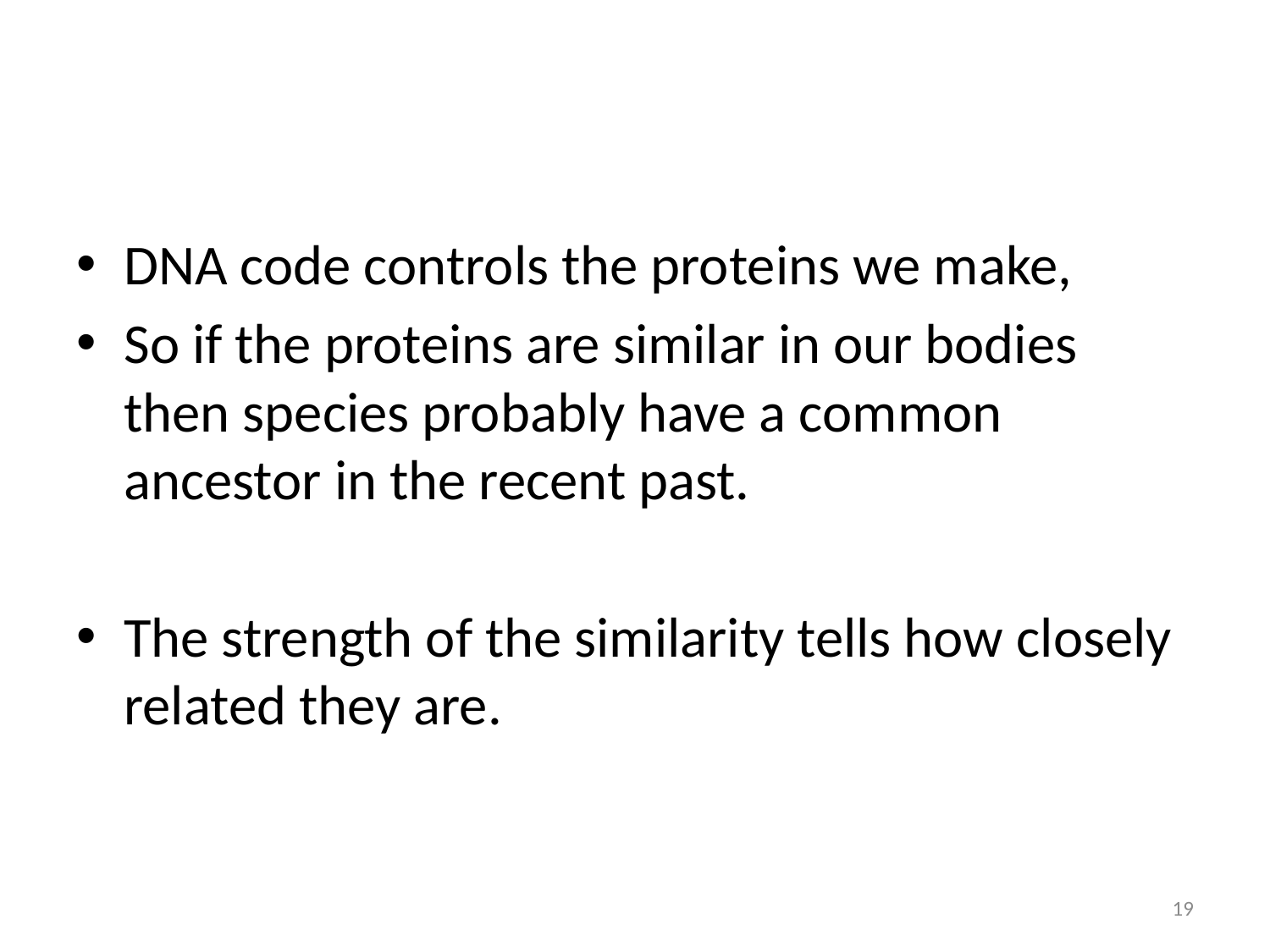

#
DNA code controls the proteins we make,
So if the proteins are similar in our bodies then species probably have a common ancestor in the recent past.

The strength of the similarity tells how closely related they are.
19